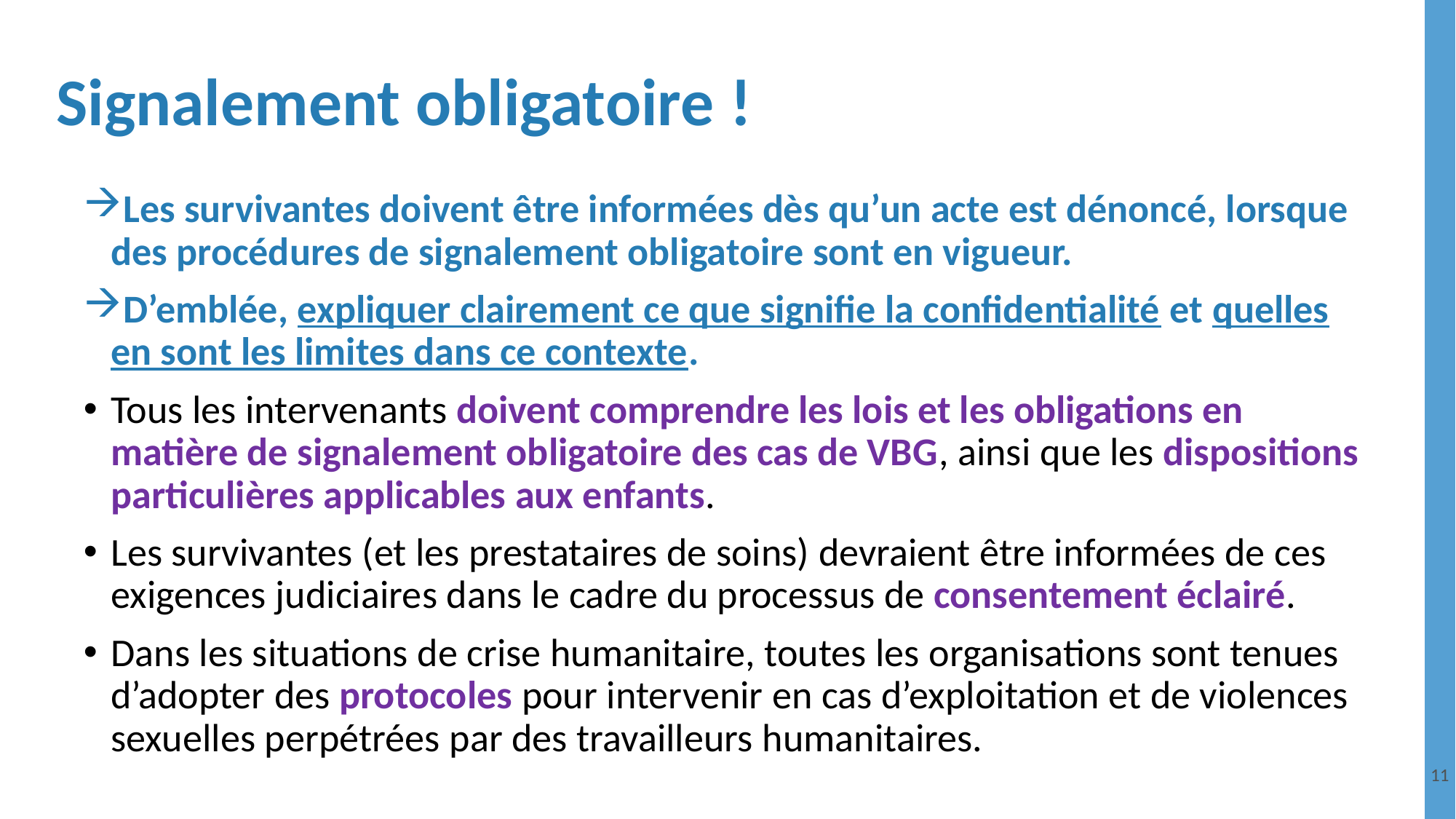

# Signalement obligatoire !
Les survivantes doivent être informées dès qu’un acte est dénoncé, lorsque des procédures de signalement obligatoire sont en vigueur.
D’emblée, expliquer clairement ce que signifie la confidentialité et quelles en sont les limites dans ce contexte.
Tous les intervenants doivent comprendre les lois et les obligations en matière de signalement obligatoire des cas de VBG, ainsi que les dispositions particulières applicables aux enfants.
Les survivantes (et les prestataires de soins) devraient être informées de ces exigences judiciaires dans le cadre du processus de consentement éclairé.
Dans les situations de crise humanitaire, toutes les organisations sont tenues d’adopter des protocoles pour intervenir en cas d’exploitation et de violences sexuelles perpétrées par des travailleurs humanitaires.

11